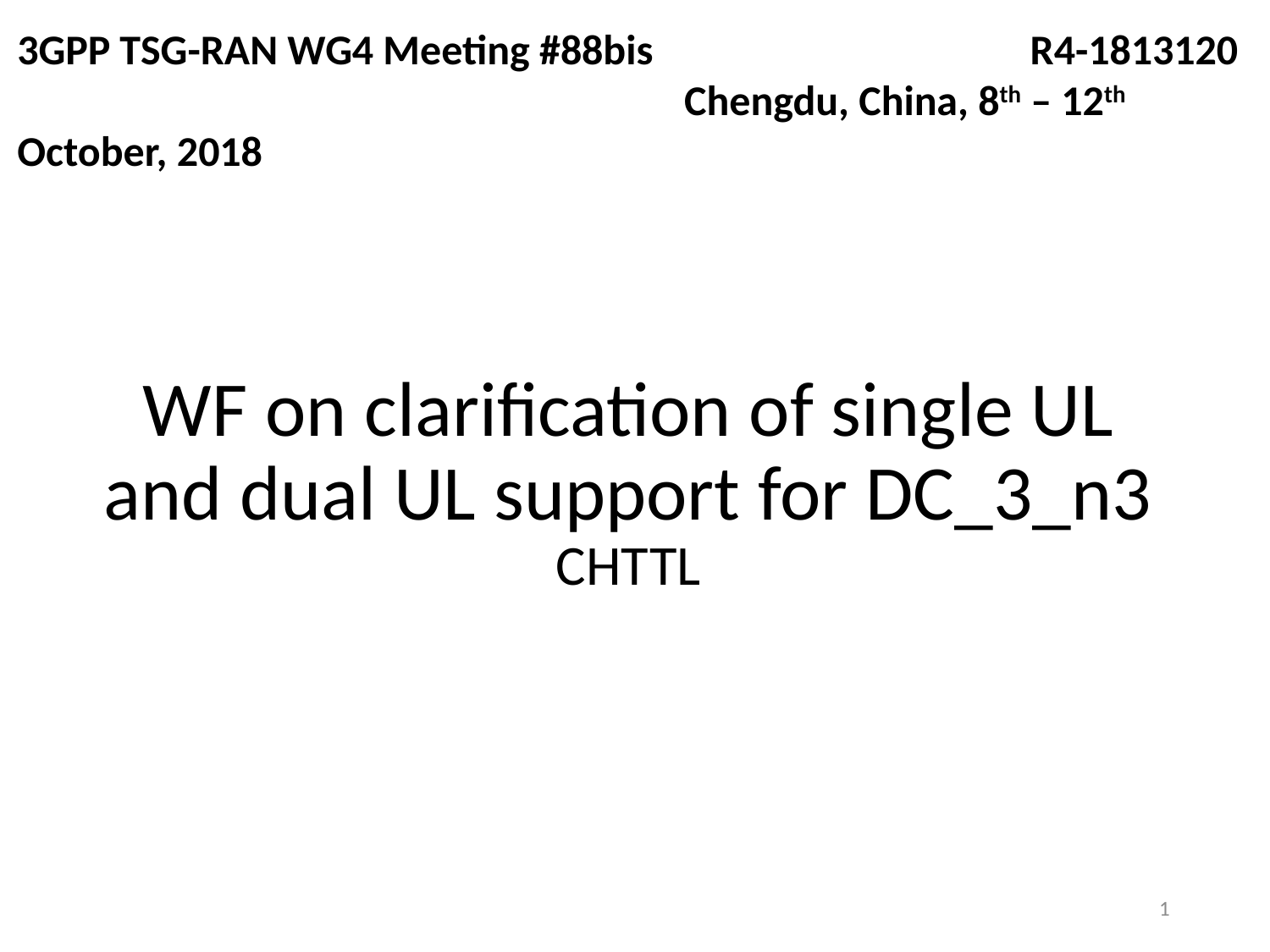

3GPP TSG-RAN WG4 Meeting #88bis 		             R4-1813120                                                                       Chengdu, China, 8th – 12th October, 2018
# WF on clarification of single UL and dual UL support for DC_3_n3 CHTTL
1